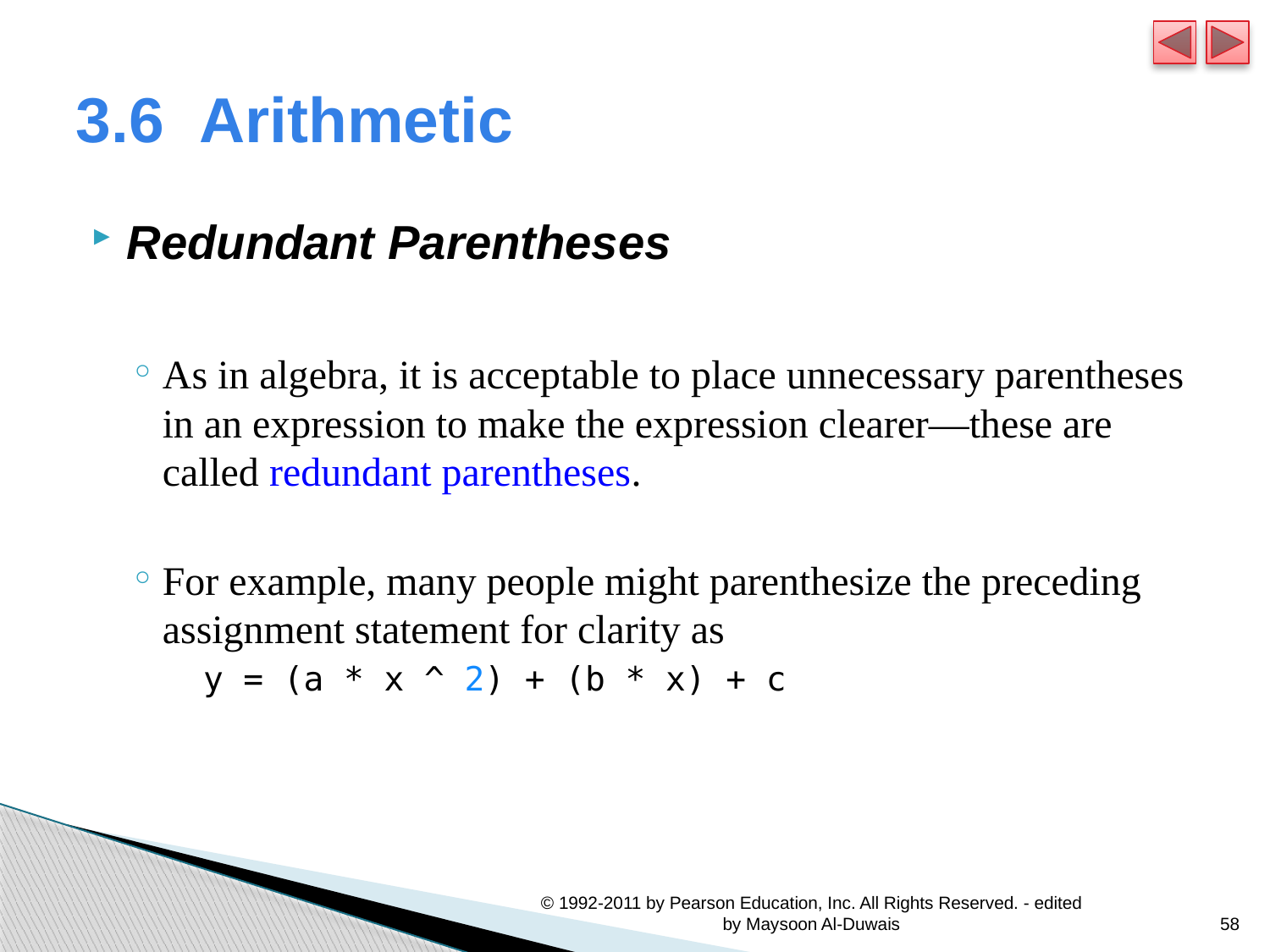

# 3.6  Arithmetic
Redundant Parentheses

As in algebra, it is acceptable to place unnecessary parentheses in an expression to make the expression clearer—these are called redundant parentheses.

For example, many people might parenthesize the preceding assignment statement for clarity as
y = (a * x ^ 2) + (b * x) + c
© 1992-2011 by Pearson Education, Inc. All Rights Reserved. - edited by Maysoon Al-Duwais
58